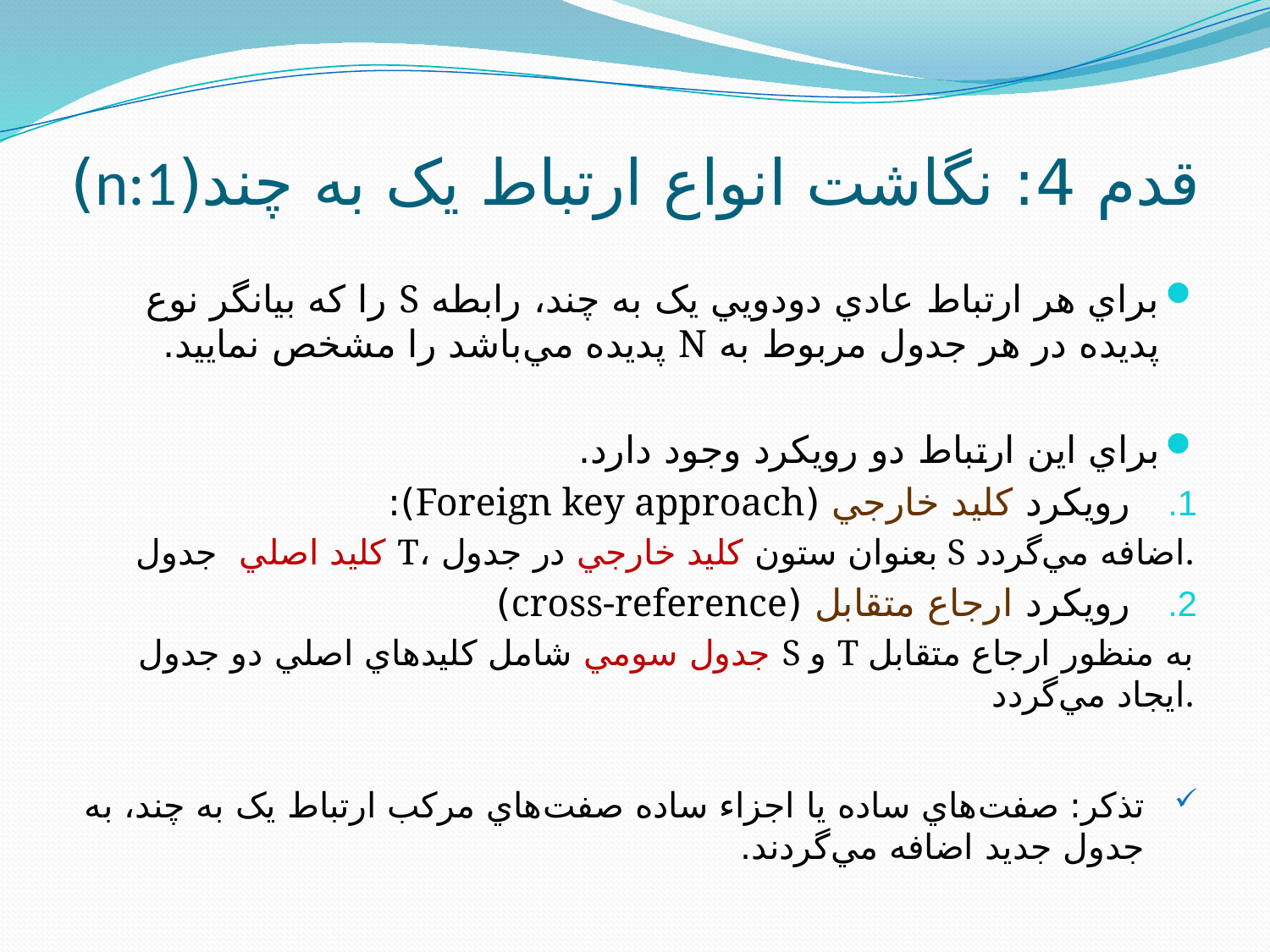

# قدم 4: نگاشت انواع ارتباط يک به چند(n:1)
براي هر ارتباط عادي دودويي يک به چند، رابطه S را که بيانگر نوع پديده در هر جدول مربوط به N پديده مي‌باشد را مشخص نماييد.

براي اين ارتباط دو رويکرد وجود دارد.
رويکرد کليد خارجي (Foreign key approach):
کليد اصلي  جدول T، بعنوان ستون کليد خارجي در جدول S اضافه مي‌گردد.
رويکرد ارجاع متقابل (cross-reference)
جدول سومي شامل کليد‌هاي اصلي دو جدول S و T به منظور ارجاع متقابل ايجاد مي‌گردد.

تذکر: صفت‌هاي ساده يا اجزاء ساده صفت‌هاي مرکب ارتباط يک به چند، به جدول جديد اضافه مي‌گردند.